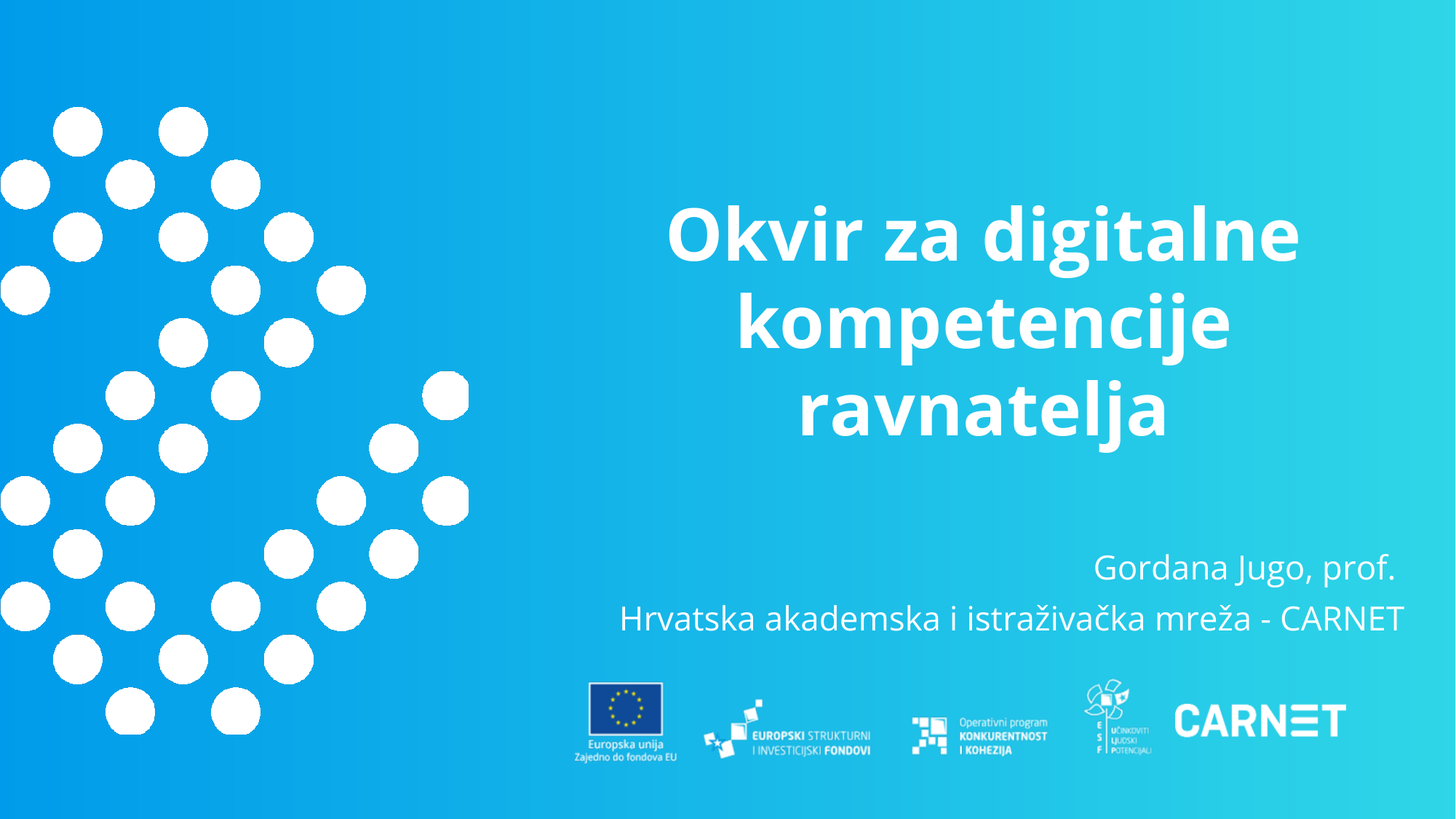

# Okvir za digitalne kompetencije ravnatelja

Gordana Jugo, prof.
Hrvatska akademska i istraživačka mreža - CARNET